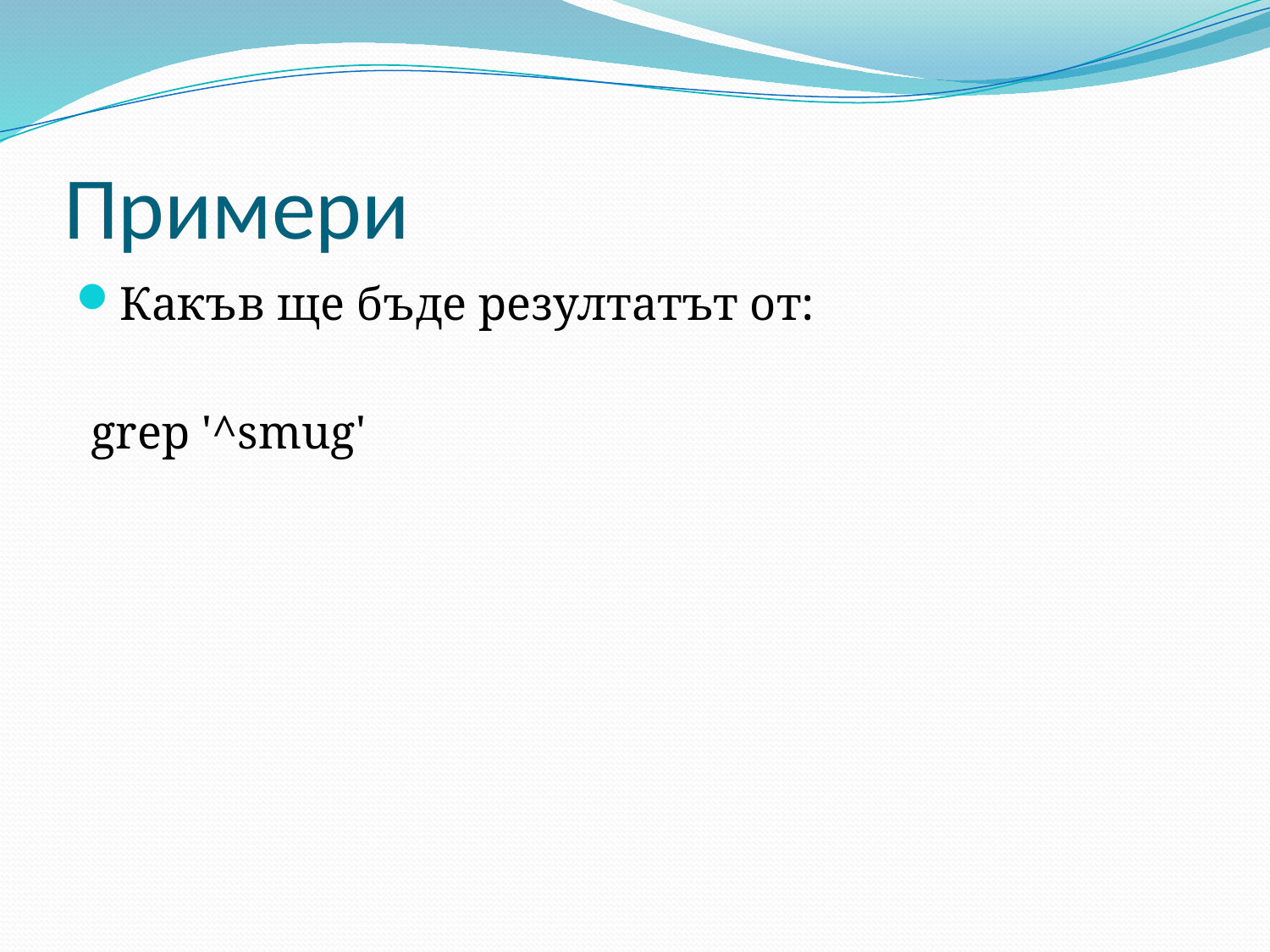

# Примери
Какъв ще бъде резултатът от:

grep '^smug'